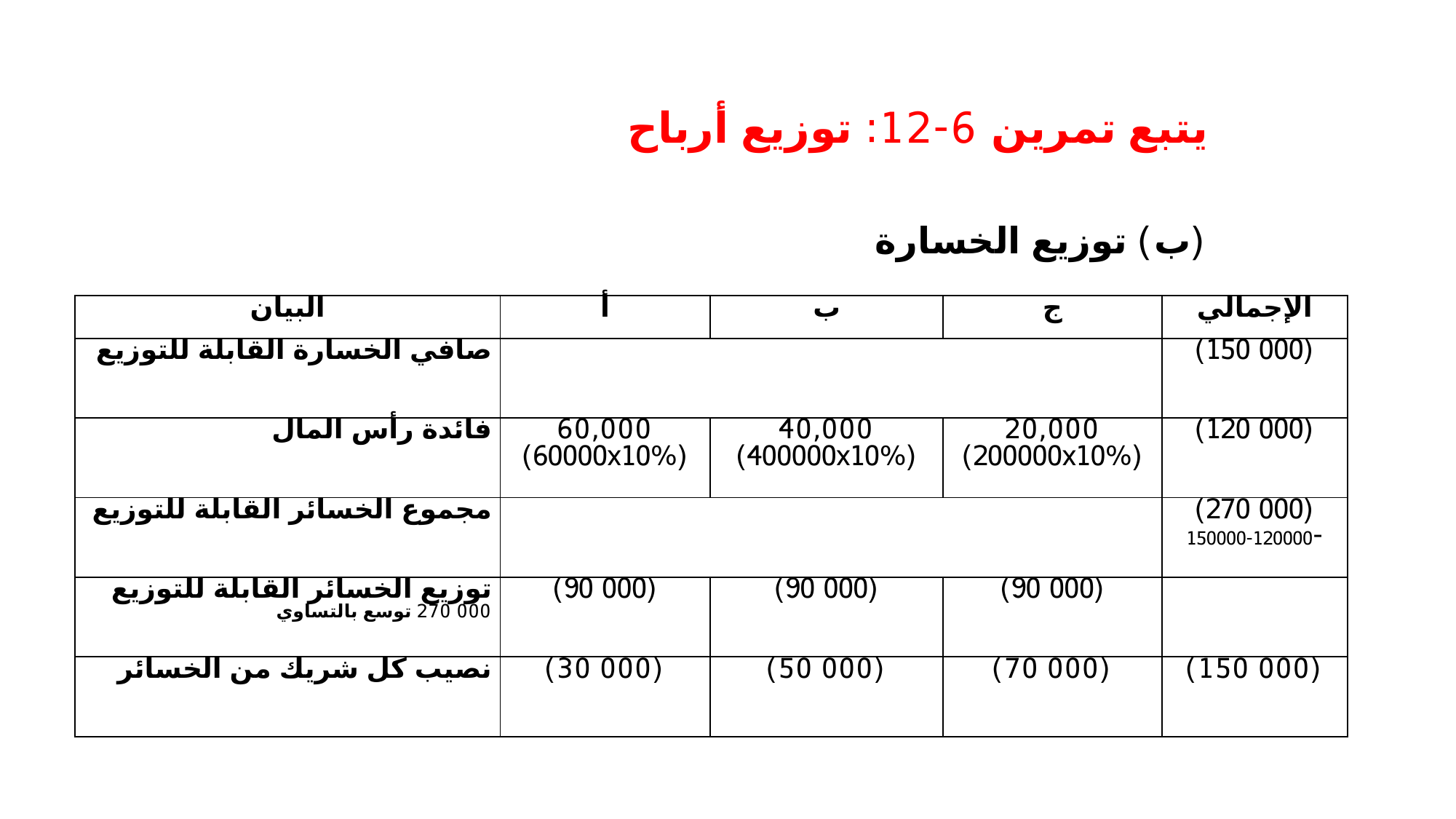

يتبع تمرين 6-12: توزيع أرباح

(ب) توزيع الخسارة
| البيان | أ | ب | ج | الإجمالي |
| --- | --- | --- | --- | --- |
| صافي الخسارة القابلة للتوزيع |  |  |  | (000 150) |
| فائدة رأس المال | 60,000 (60000x10%) | 40,000 (400000x10%) | 20,000 (200000x10%) | (000 120) |
| مجموع الخسائر القابلة للتوزيع |  |  |  | (000 270) -150000-120000 |
| توزيع الخسائر القابلة للتوزيع 000 270 توسع بالتساوي | (000 90) | (000 90) | (000 90) |  |
| نصيب كل شريك من الخسائر | (000 30) | (000 50) | (000 70) | (000 150) |